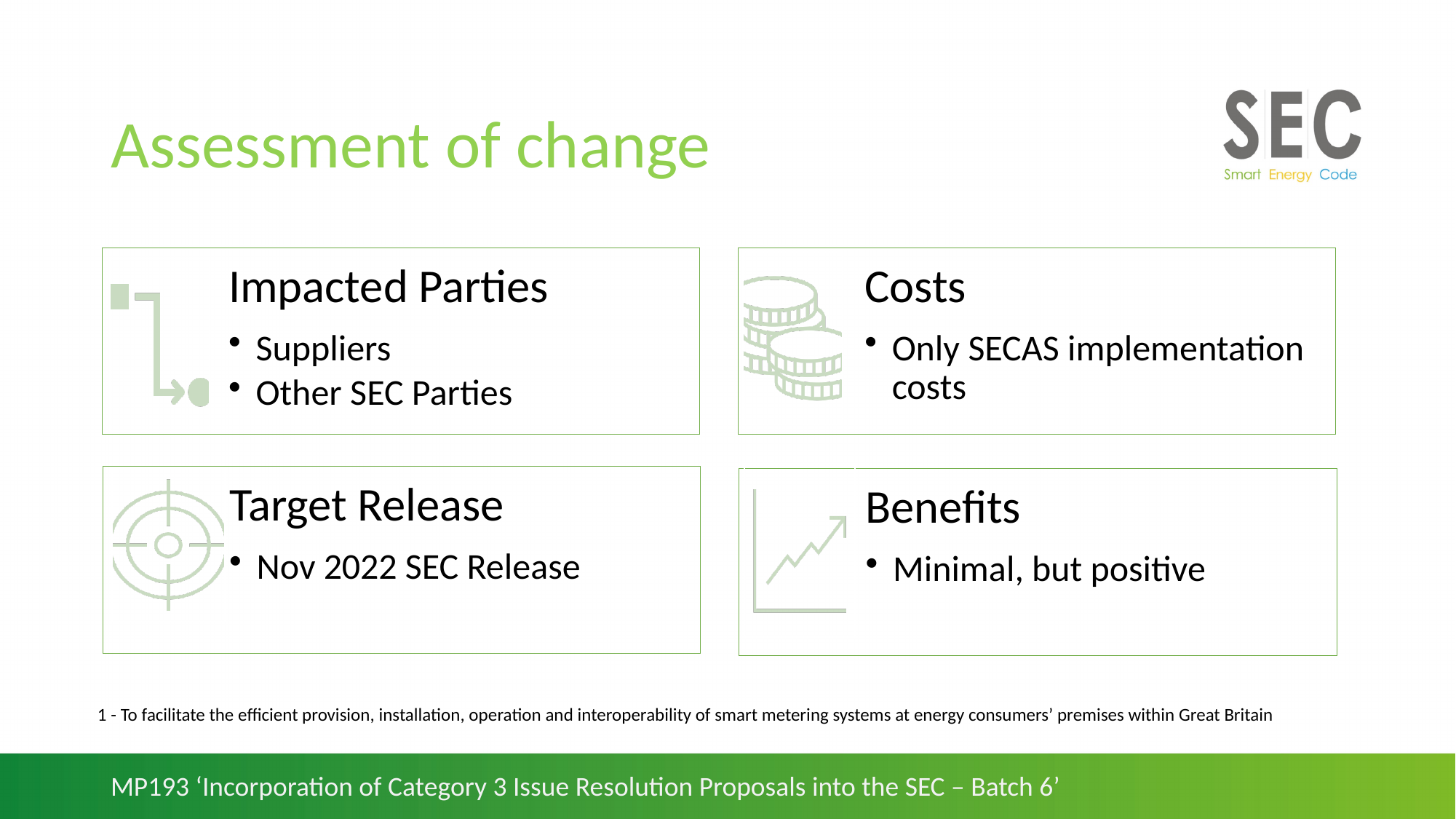

# Assessment of change
Impacted Parties
Suppliers
Other SEC Parties
Costs
Only SECAS implementation costs
Target Release
Nov 2022 SEC Release
Benefits
Minimal, but positive
1 - To facilitate the efficient provision, installation, operation and interoperability of smart metering systems at energy consumers’ premises within Great Britain
MP193 ‘Incorporation of Category 3 Issue Resolution Proposals into the SEC – Batch 6’